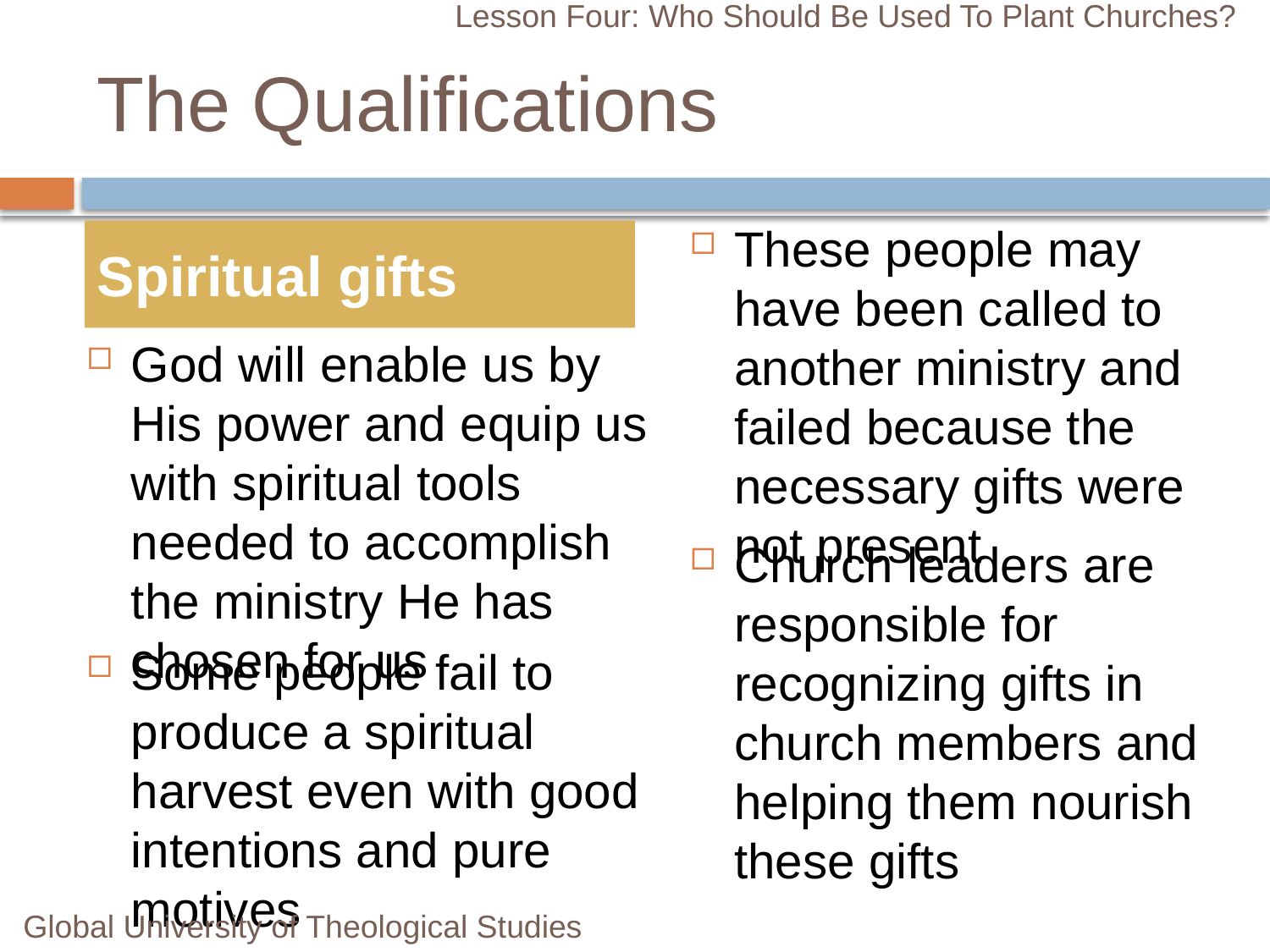

Lesson Four: Who Should Be Used To Plant Churches?
# The Qualifications
These people may have been called to another ministry and failed because the necessary gifts were not present
Spiritual gifts
God will enable us by His power and equip us with spiritual tools needed to accomplish the ministry He has chosen for us
Church leaders are responsible for recognizing gifts in church members and helping them nourish these gifts
Some people fail to produce a spiritual harvest even with good intentions and pure motives
Global University of Theological Studies